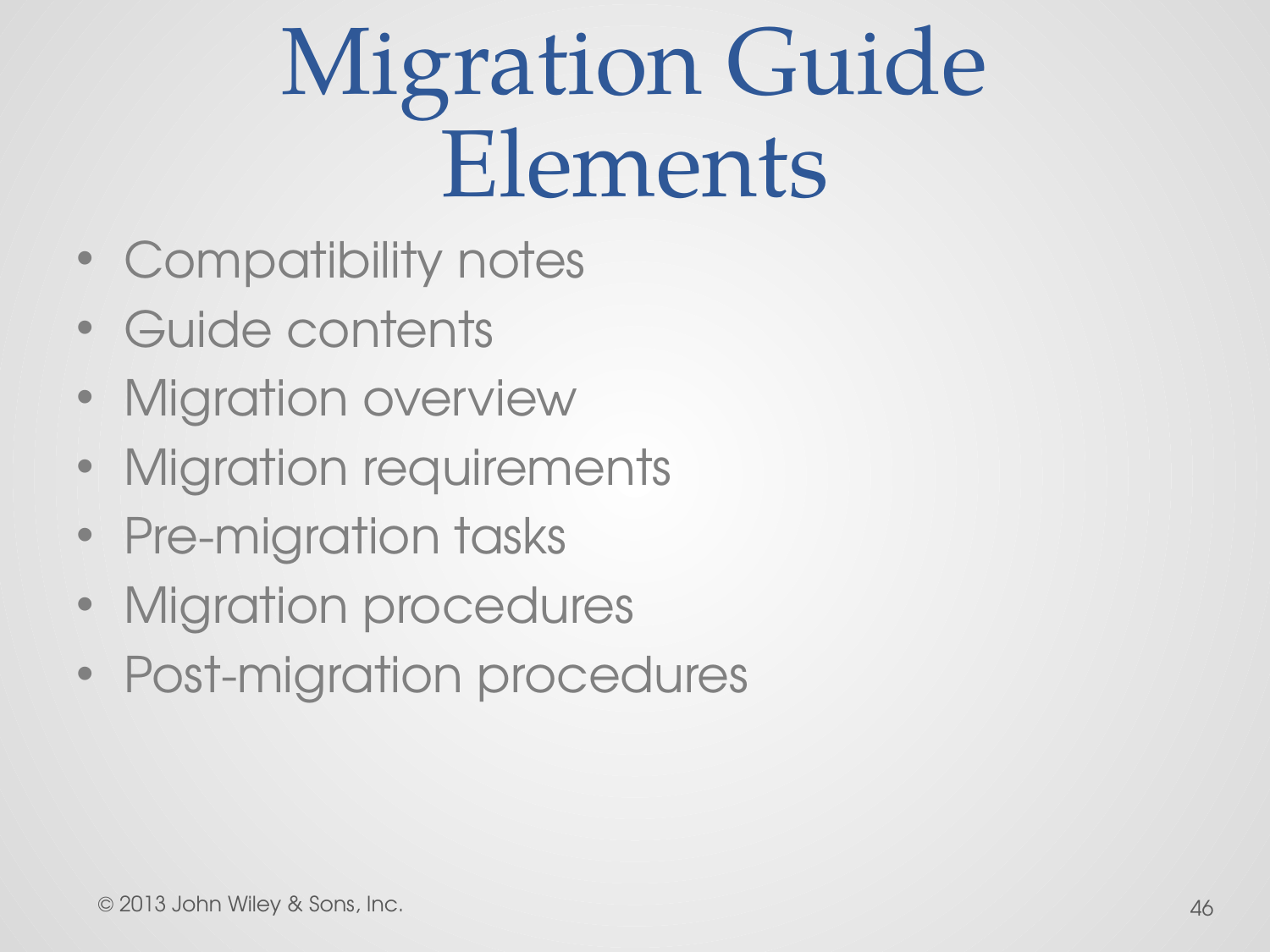

# Migration Guide Elements
Compatibility notes
Guide contents
Migration overview
Migration requirements
Pre-migration tasks
Migration procedures
Post-migration procedures
© 2013 John Wiley & Sons, Inc.
46